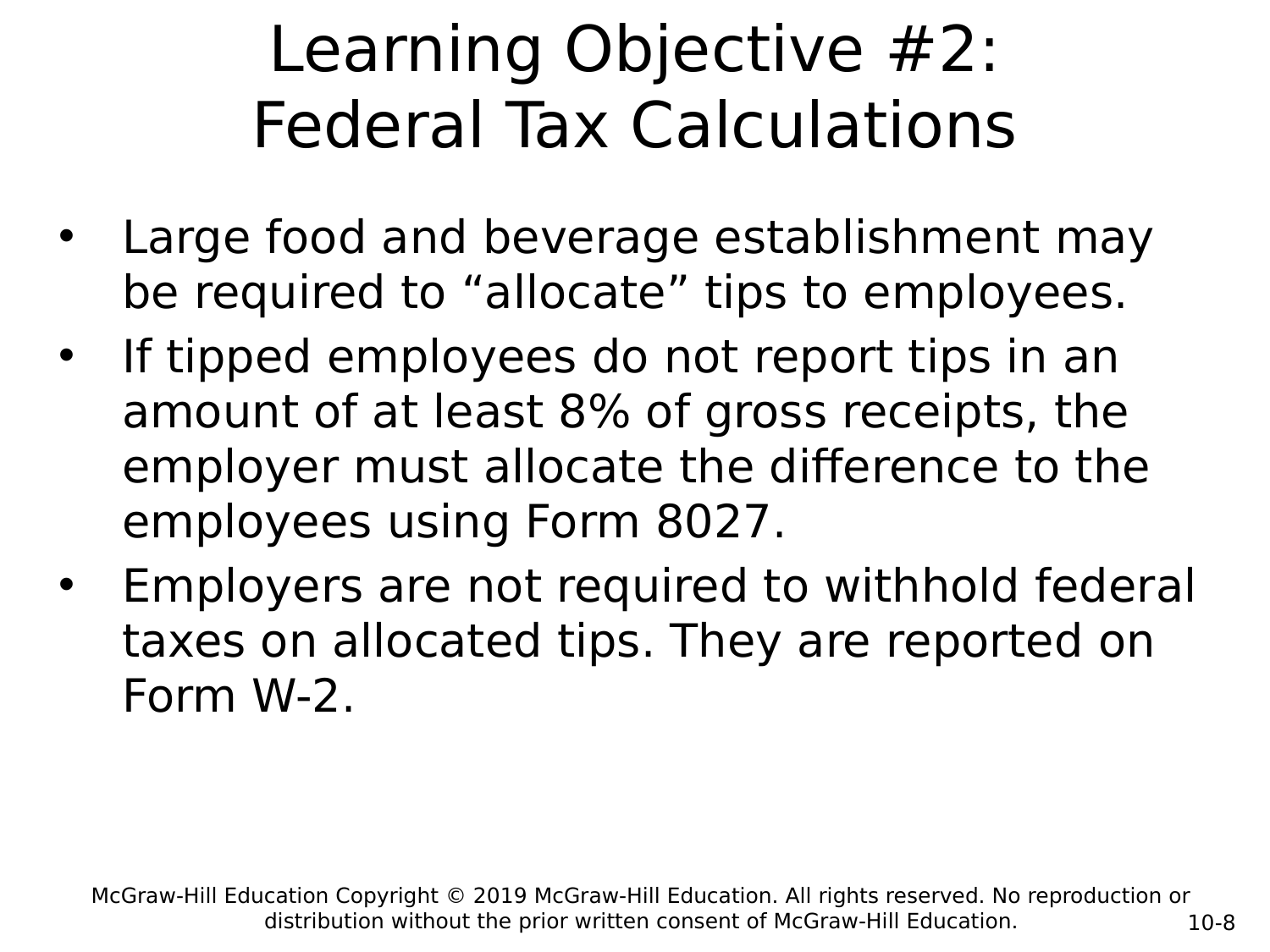

# Learning Objective #2: Federal Tax Calculations
Large food and beverage establishment may be required to “allocate” tips to employees.
If tipped employees do not report tips in an amount of at least 8% of gross receipts, the employer must allocate the difference to the employees using Form 8027.
Employers are not required to withhold federal taxes on allocated tips. They are reported on Form W-2.
McGraw-Hill Education Copyright © 2019 McGraw-Hill Education. All rights reserved. No reproduction or distribution without the prior written consent of McGraw-Hill Education.
10-8